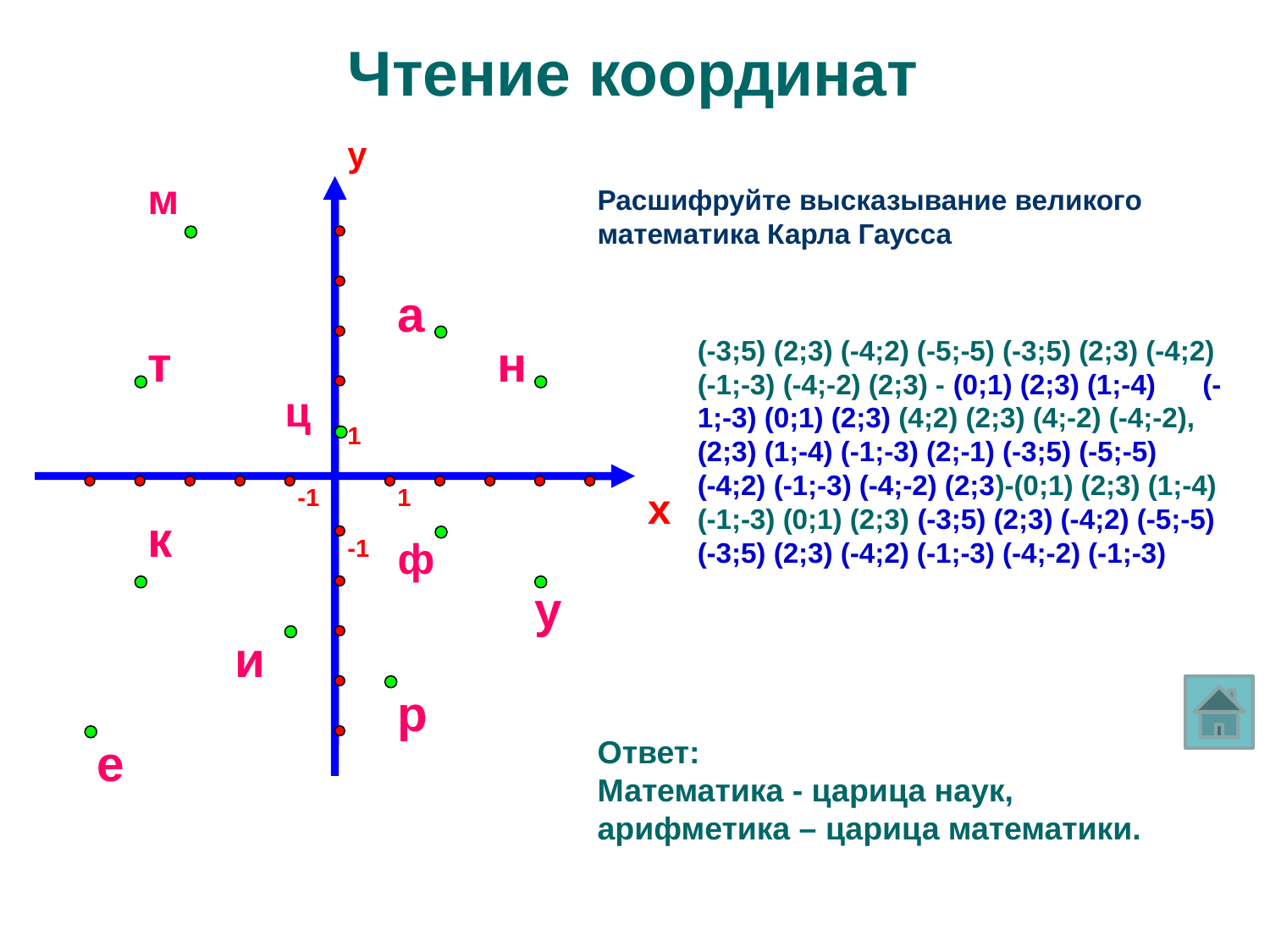

Чтение координат
y
м

Расшифруйте высказывание великого математика Карла Гаусса

а
т

н
(-3;5) (2;3) (-4;2) (-5;-5) (-3;5) (2;3) (-4;2) (-1;-3) (-4;-2) (2;3) - (0;1) (2;3) (1;-4)      (-1;-3) (0;1) (2;3) (4;2) (2;3) (4;-2) (-4;-2), (2;3) (1;-4) (-1;-3) (2;-1) (-3;5) (-5;-5)      (-4;2) (-1;-3) (-4;-2) (2;3)-(0;1) (2;3) (1;-4) (-1;-3) (0;1) (2;3) (-3;5) (2;3) (-4;2) (-5;-5) (-3;5) (2;3) (-4;2) (-1;-3) (-4;-2) (-1;-3)

ц
1

-1

1

x

к

-1
ф

у

и

р

е

Ответ:
Математика - царица наук, арифметика – царица математики.